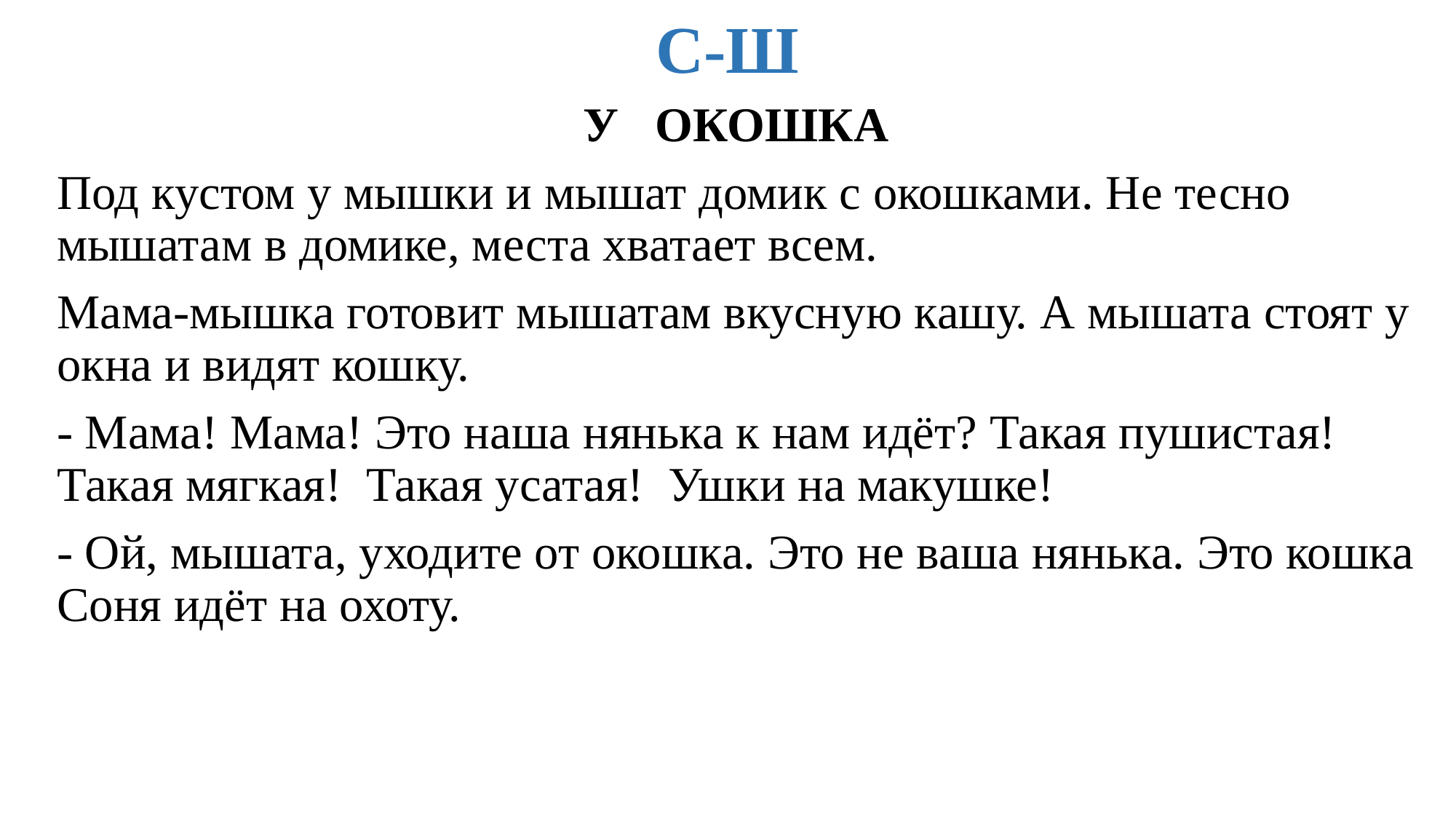

# С-Ш
У   ОКОШКА
Под кустом у мышки и мышат домик с окошками. Не тесно мышатам в домике, места хватает всем.
Мама-мышка готовит мышатам вкусную кашу. А мышата стоят у окна и видят кошку.
- Мама! Мама! Это наша нянька к нам идёт? Такая пушистая!  Такая мягкая!  Такая усатая!  Ушки на макушке!
- Ой, мышата, уходите от окошка. Это не ваша нянька. Это кошка Соня идёт на охоту.